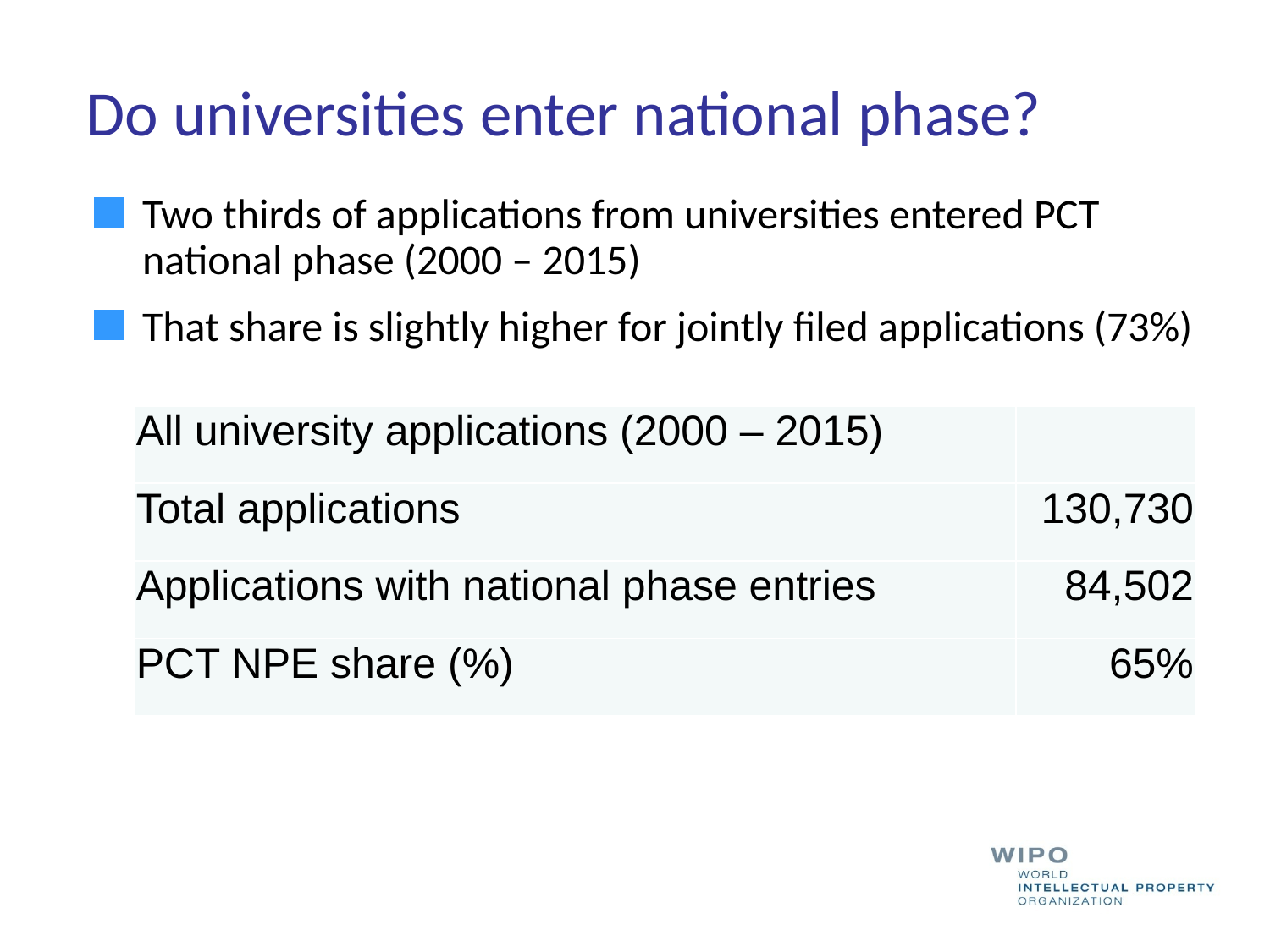

# Do universities enter national phase?
Two thirds of applications from universities entered PCT national phase (2000 – 2015)
That share is slightly higher for jointly filed applications (73%)
| All university applications (2000 – 2015) |  |
| --- | --- |
| Total applications | 130,730 |
| Applications with national phase entries | 84,502 |
| PCT NPE share (%) | 65% |